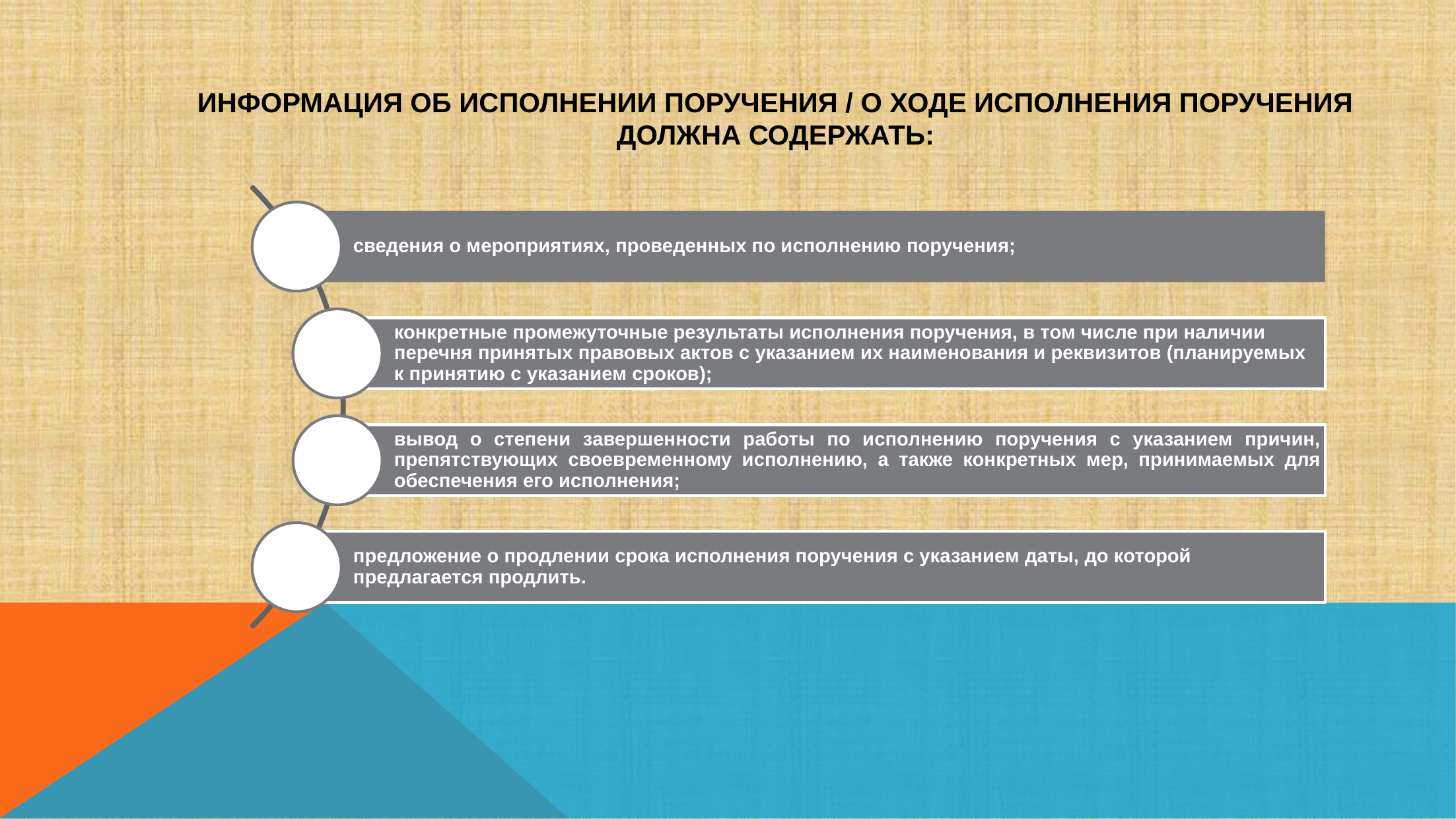

# Информация об исполнении поручения / о ходе исполнения поручения должна содержать:
сведения о мероприятиях, проведенных по исполнению поручения;
конкретные промежуточные результаты исполнения поручения, в том числе при наличии перечня принятых правовых актов с указанием их наименования и реквизитов (планируемых к принятию с указанием сроков);
вывод о степени завершенности работы по исполнению поручения с указанием причин, препятствующих своевременному исполнению, а также конкретных мер, принимаемых для обеспечения его исполнения;
предложение о продлении срока исполнения поручения с указанием даты, до которой предлагается продлить.